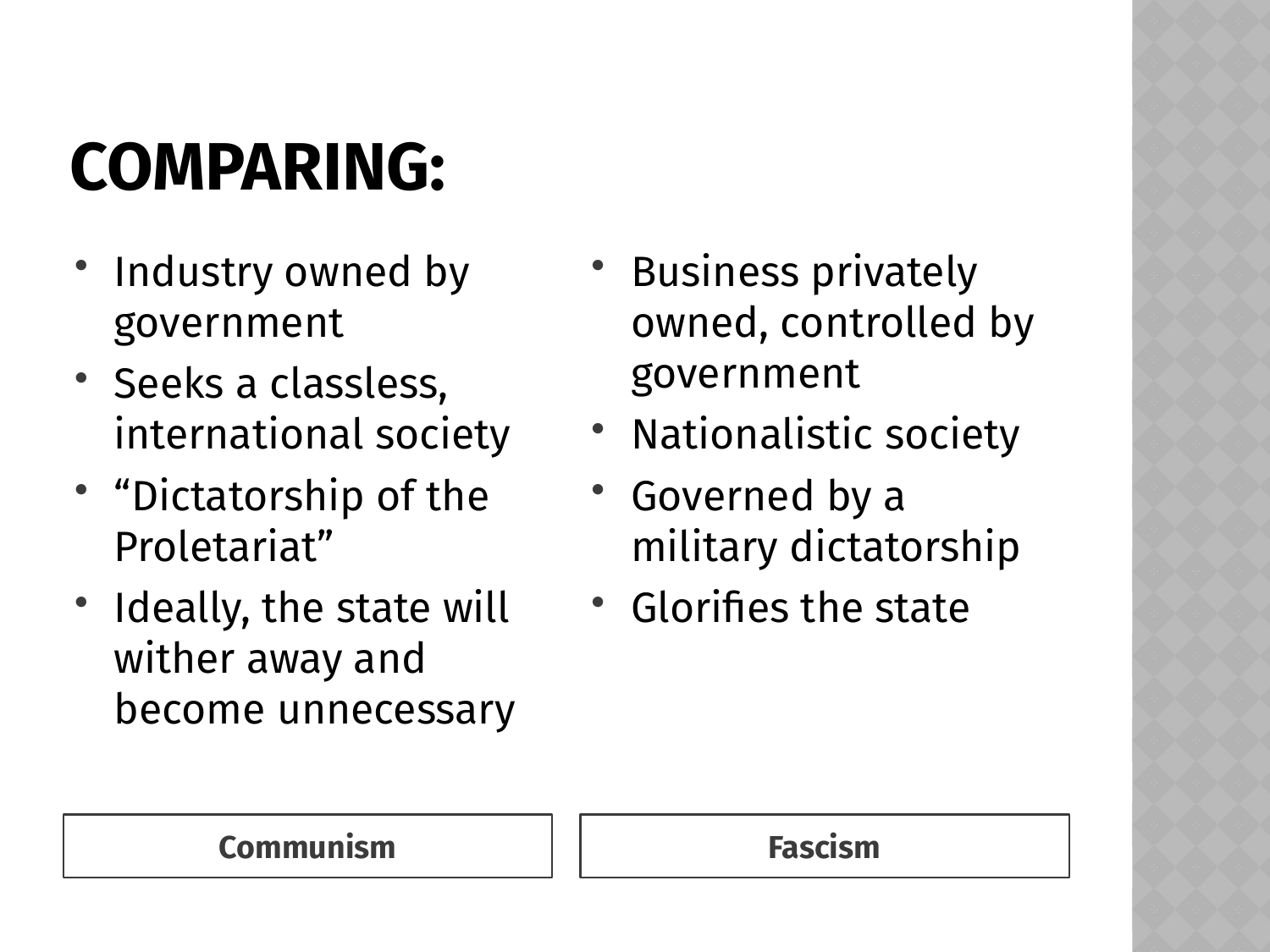

# Comparing:
Industry owned by government
Seeks a classless, international society
“Dictatorship of the Proletariat”
Ideally, the state will wither away and become unnecessary
Business privately owned, controlled by government
Nationalistic society
Governed by a military dictatorship
Glorifies the state
Communism
Fascism